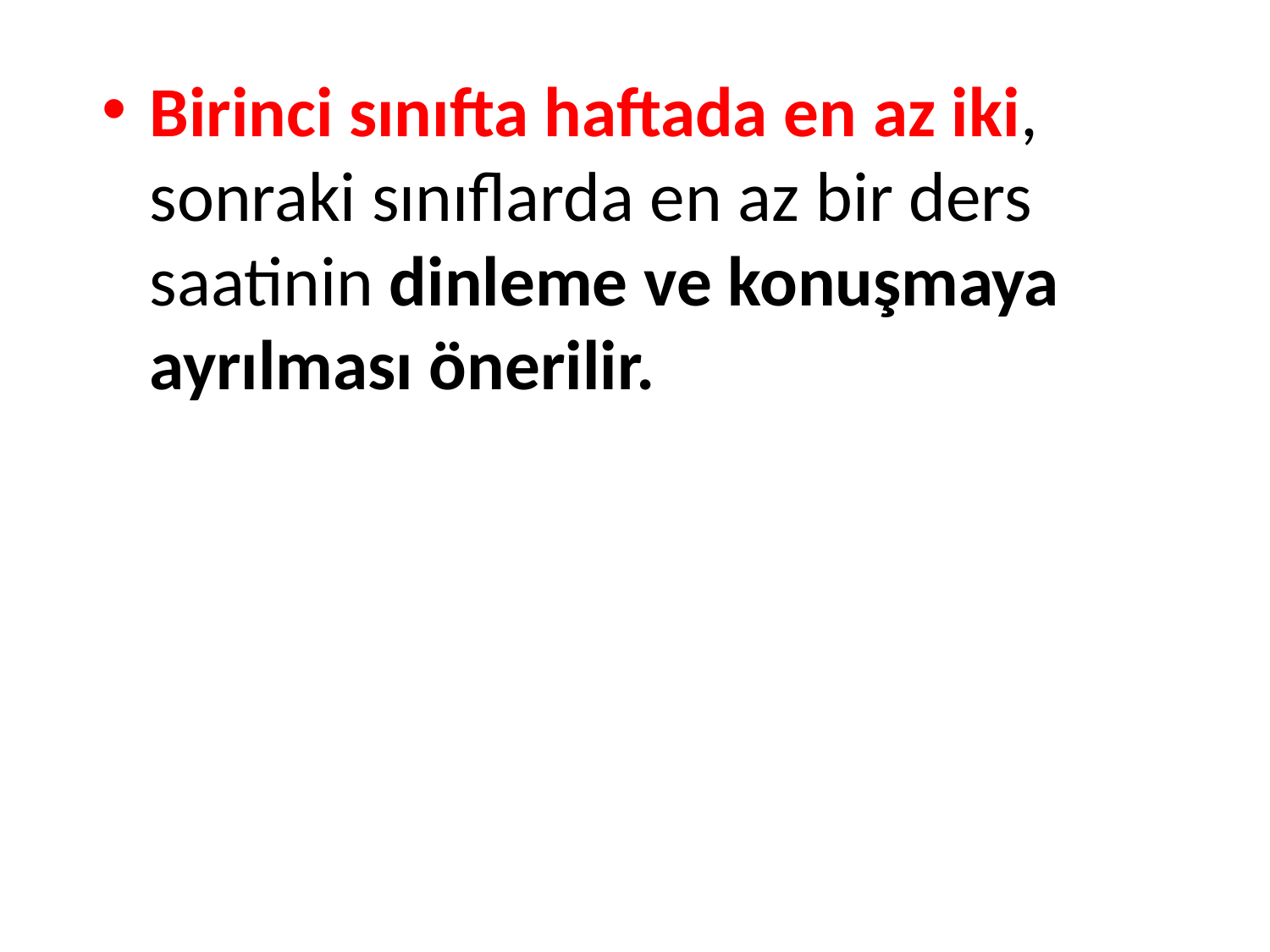

Birinci sınıfta haftada en az iki, sonraki sınıflarda en az bir ders saatinin dinleme ve konuşmaya ayrılması önerilir.